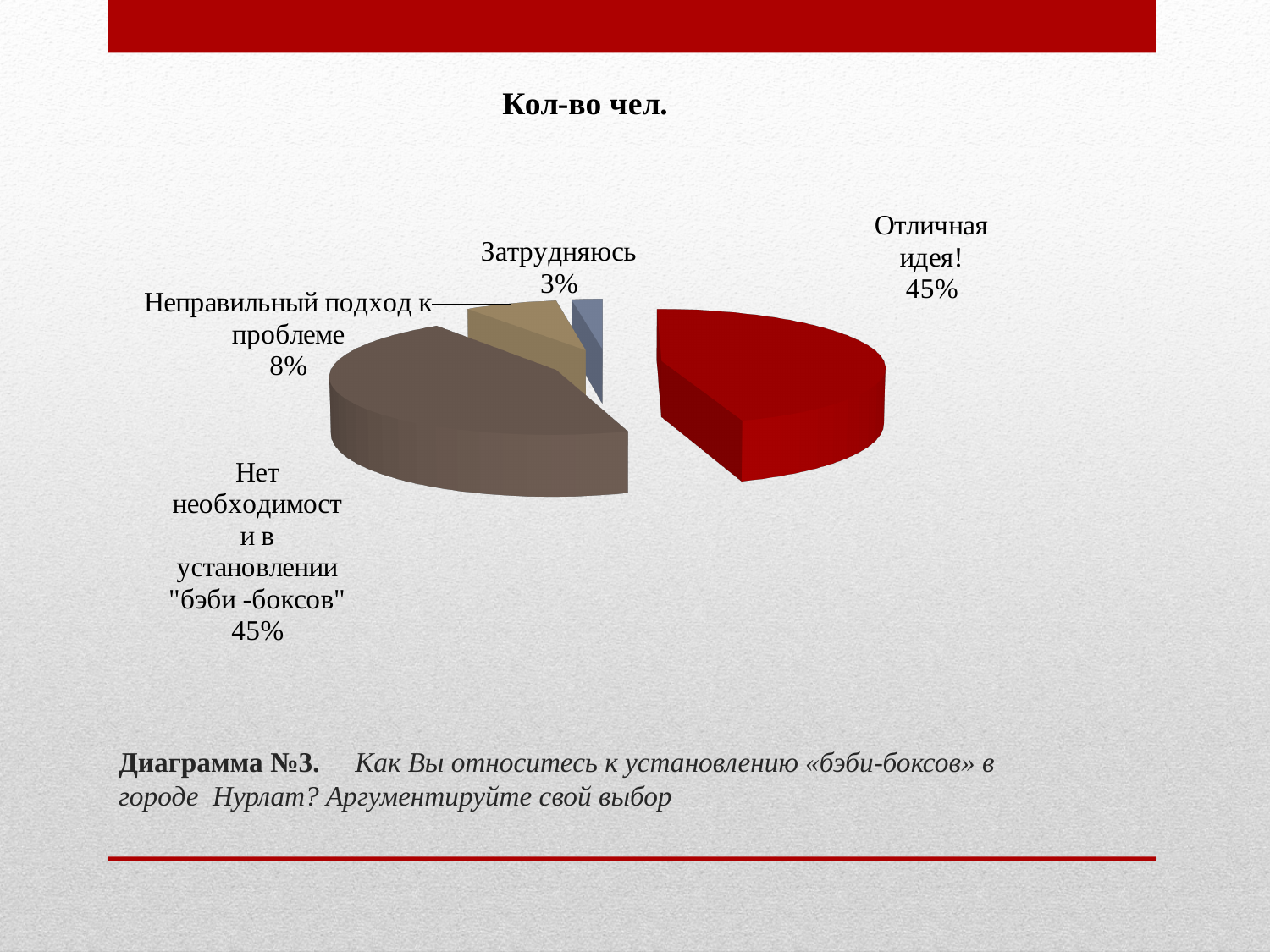

[unsupported chart]

# Диаграмма №3.     Как Вы относитесь к установлению «бэби-боксов» в городе  Нурлат? Аргументируйте свой выбор